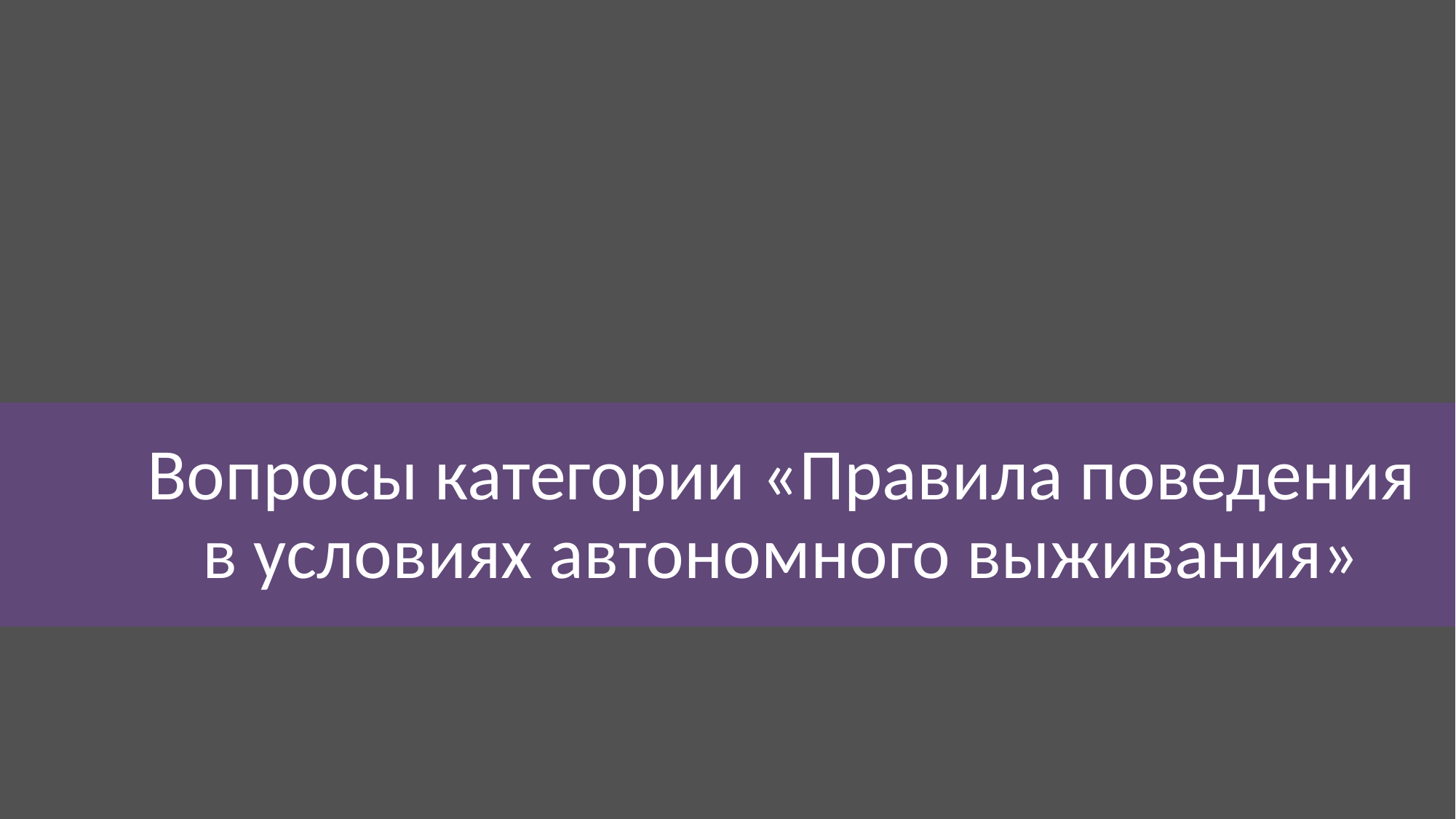

# Вопросы категории «Правила поведения в условиях автономного выживания»